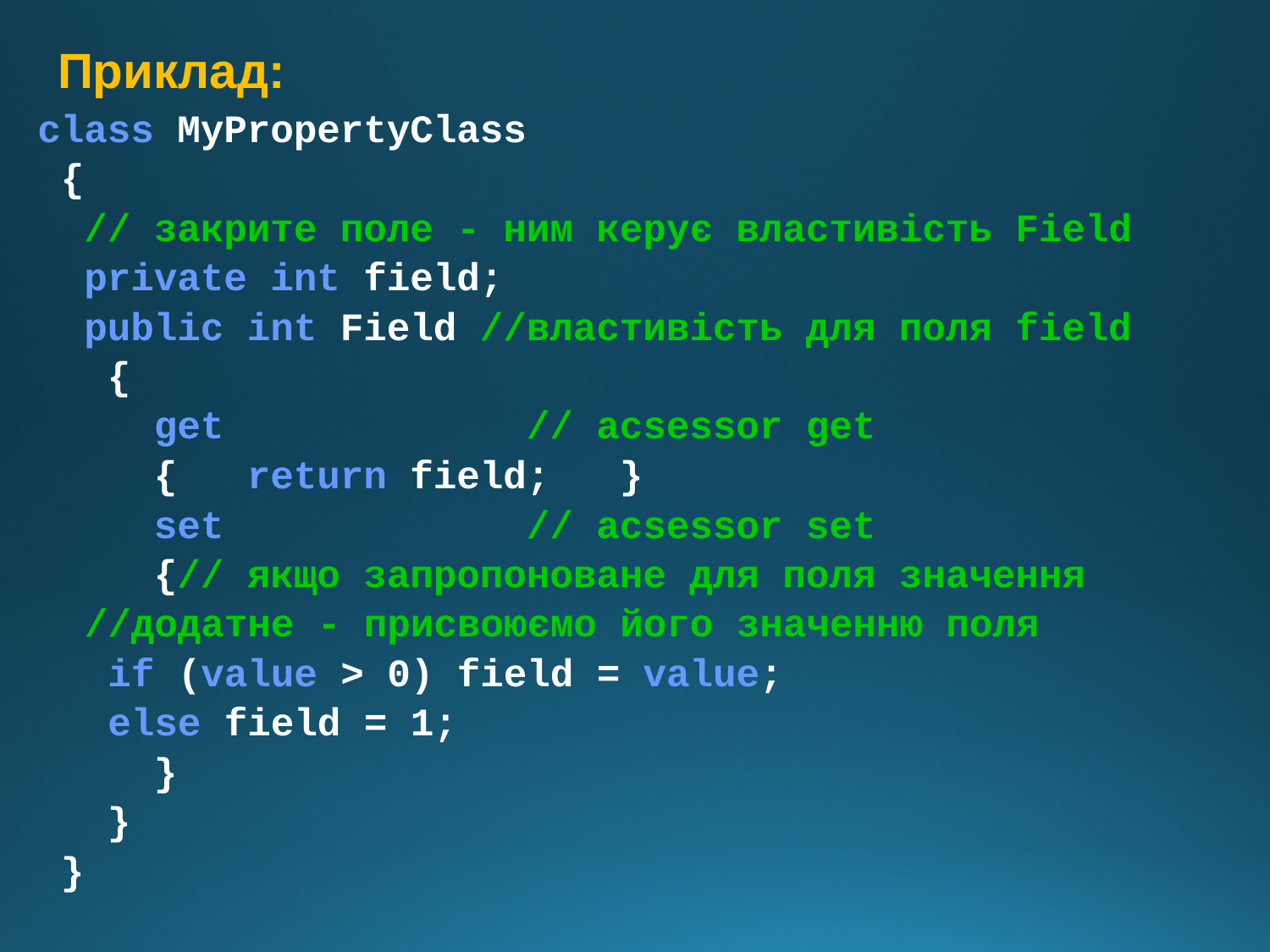

# Приклад:
class MyPropertyClass
 {
  // закрите поле - ним керує властивість Field
  private int field;
  public int Field //властивість для поля field
   {
     get             // acsessor get
     {   return field;   }
     set             // acsessor set
     {// якщо запропоноване для поля значення
		 //додатне - присвоюємо його значенню поля
		  if (value > 0) field = value;
		  else field = 1;
     }
   }
 }